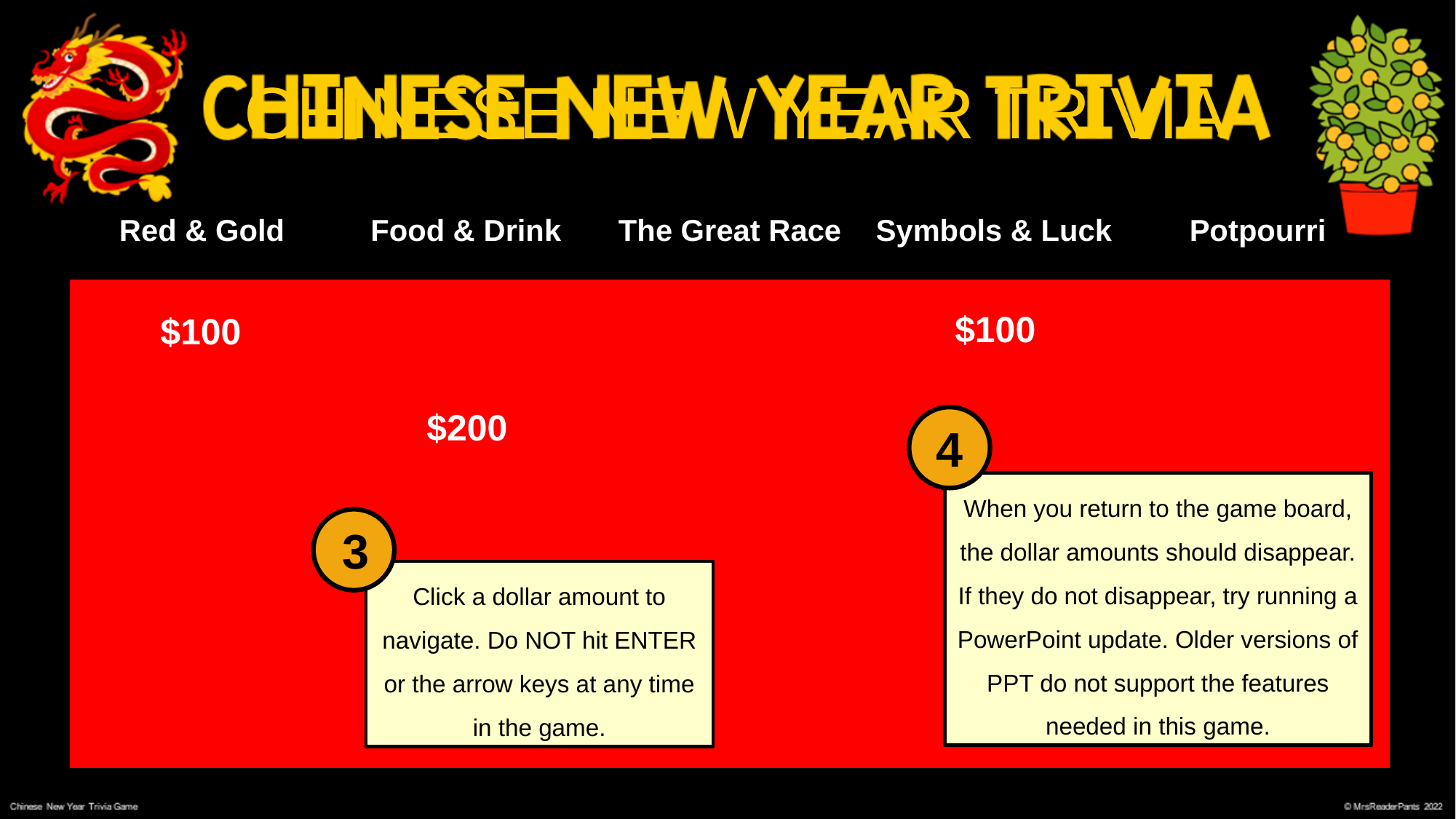

CHINESE NEW YEAR TRIVIA
| Red & Gold | Food & Drink | The Great Race | Symbols & Luck | Potpourri |
| --- | --- | --- | --- | --- |
|  |  |  |  |  |
|  |  |  |  |  |
|  |  |  |  |  |
|  |  |  |  |  |
|  |  |  |  |  |
$100
$100
$200

4
When you return to the game board, the dollar amounts should disappear. If they do not disappear, try running a PowerPoint update. Older versions of PPT do not support the features needed in this game.

3
Click a dollar amount to navigate. Do NOT hit ENTER or the arrow keys at any time in the game.